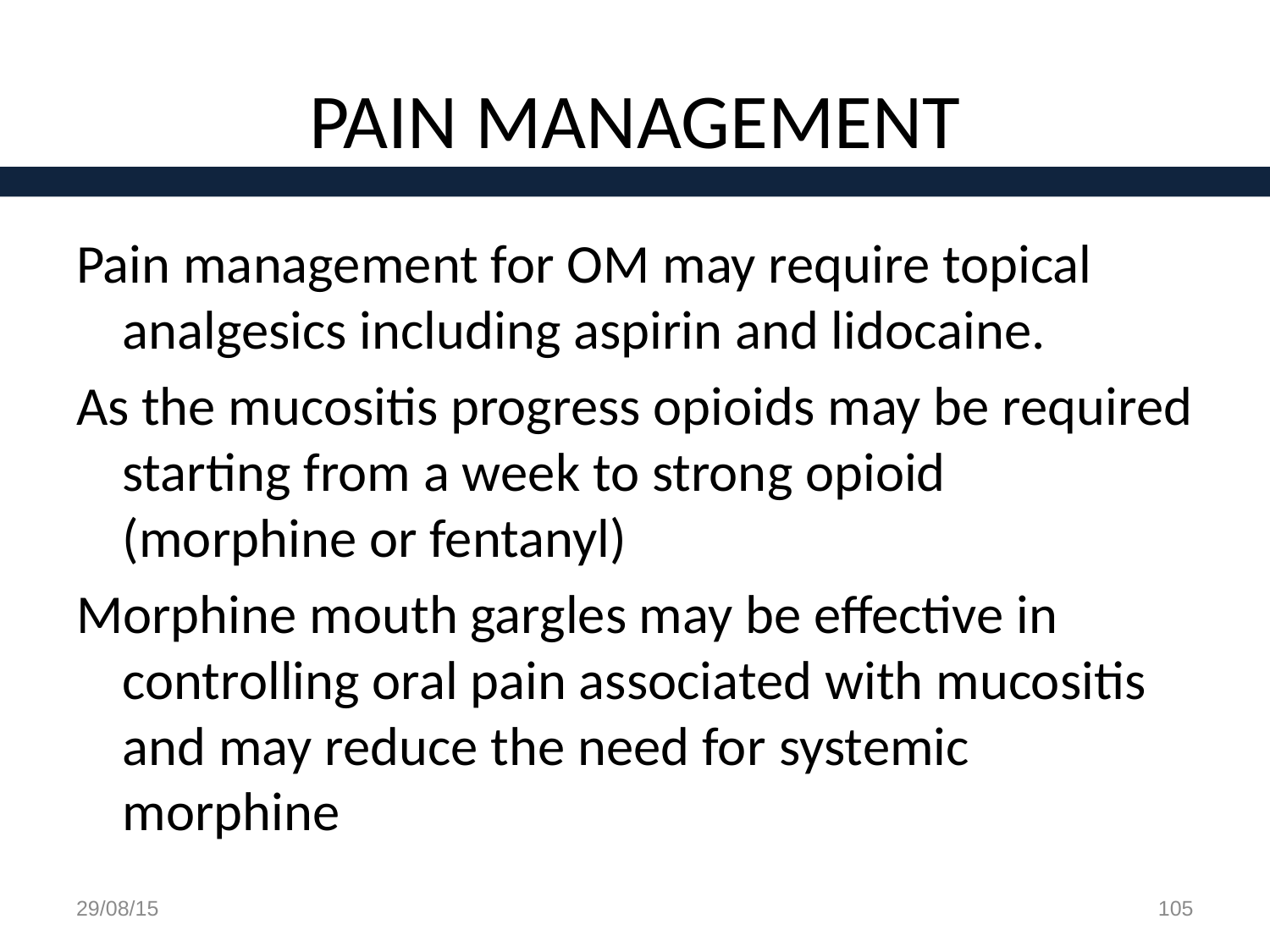

# PAIN MANAGEMENT

Pain management for OM may require topical analgesics including aspirin and lidocaine.
As the mucositis progress opioids may be required starting from a week to strong opioid (morphine or fentanyl)
Morphine mouth gargles may be effective in controlling oral pain associated with mucositis and may reduce the need for systemic morphine
29/08/15
105